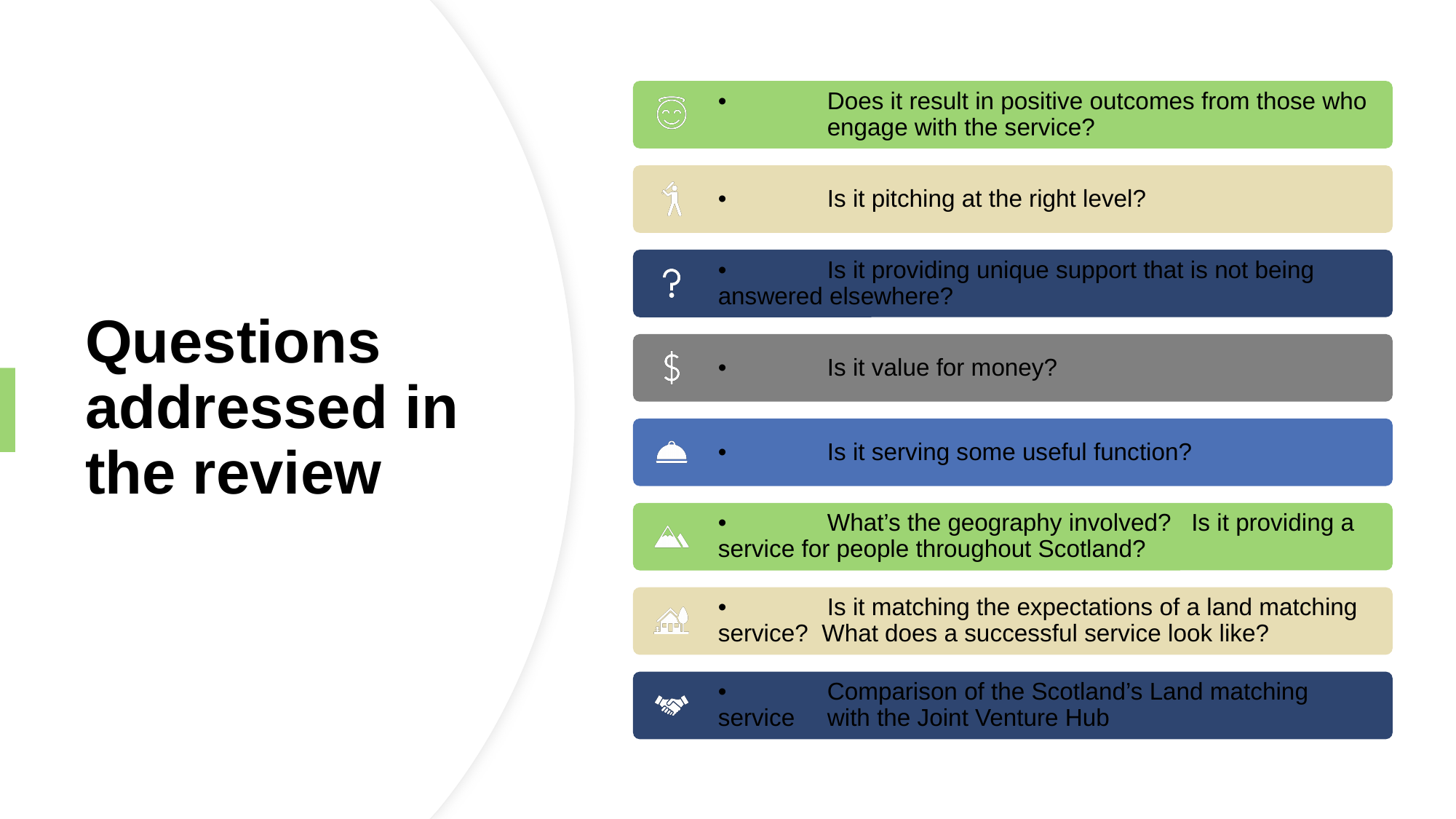

•	Does it result in positive outcomes from those who 	engage with the service?
•	Is it pitching at the right level?
•	Is it providing unique support that is not being 	answered elsewhere?
•	Is it value for money?
•	Is it serving some useful function?
•	What’s the geography involved?   Is it providing a 	service for people throughout Scotland?
•	Is it matching the expectations of a land matching 	service?  What does a successful service look like?
•	Comparison of the Scotland’s Land matching service 	with the Joint Venture Hub
# Questions addressed in the review